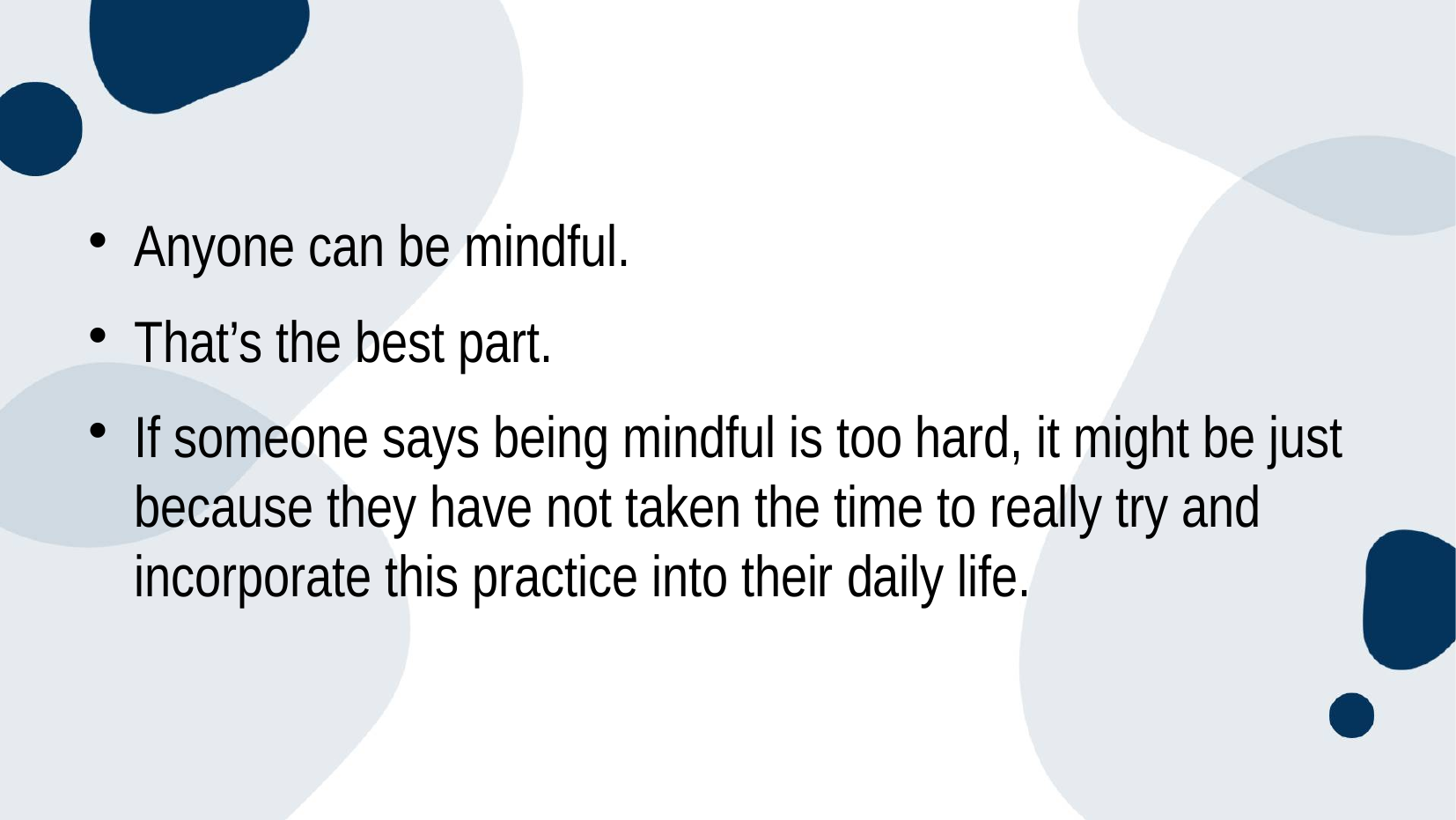

Anyone can be mindful.
That’s the best part.
If someone says being mindful is too hard, it might be just because they have not taken the time to really try and incorporate this practice into their daily life.